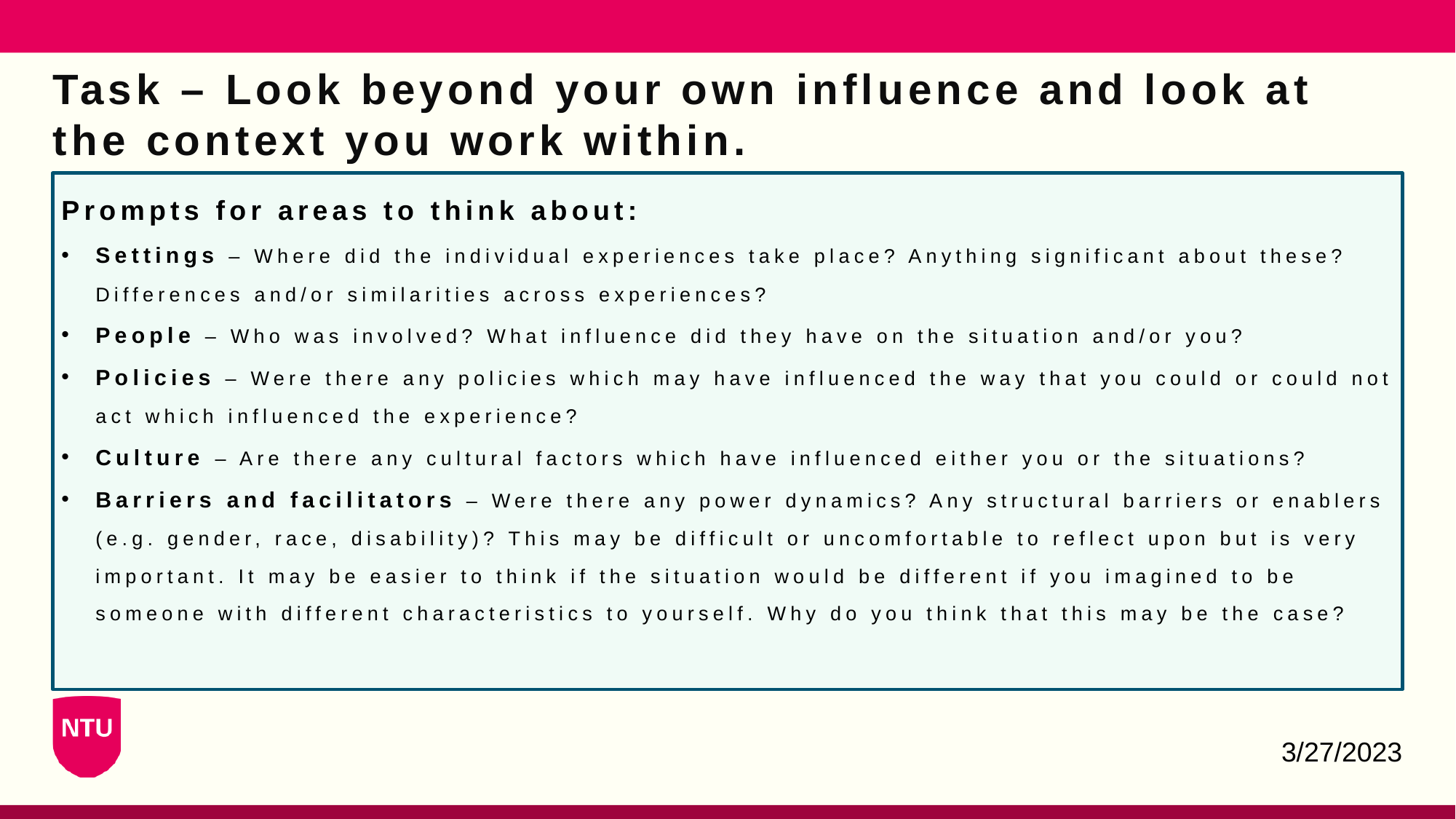

# Task – Look beyond your own influence and look at the context you work within.
Prompts for areas to think about:
Settings – Where did the individual experiences take place? Anything significant about these? Differences and/or similarities across experiences?
People – Who was involved? What influence did they have on the situation and/or you?
Policies – Were there any policies which may have influenced the way that you could or could not act which influenced the experience?
Culture – Are there any cultural factors which have influenced either you or the situations?
Barriers and facilitators – Were there any power dynamics? Any structural barriers or enablers (e.g. gender, race, disability)? This may be difficult or uncomfortable to reflect upon but is very important. It may be easier to think if the situation would be different if you imagined to be someone with different characteristics to yourself. Why do you think that this may be the case?
3/27/2023